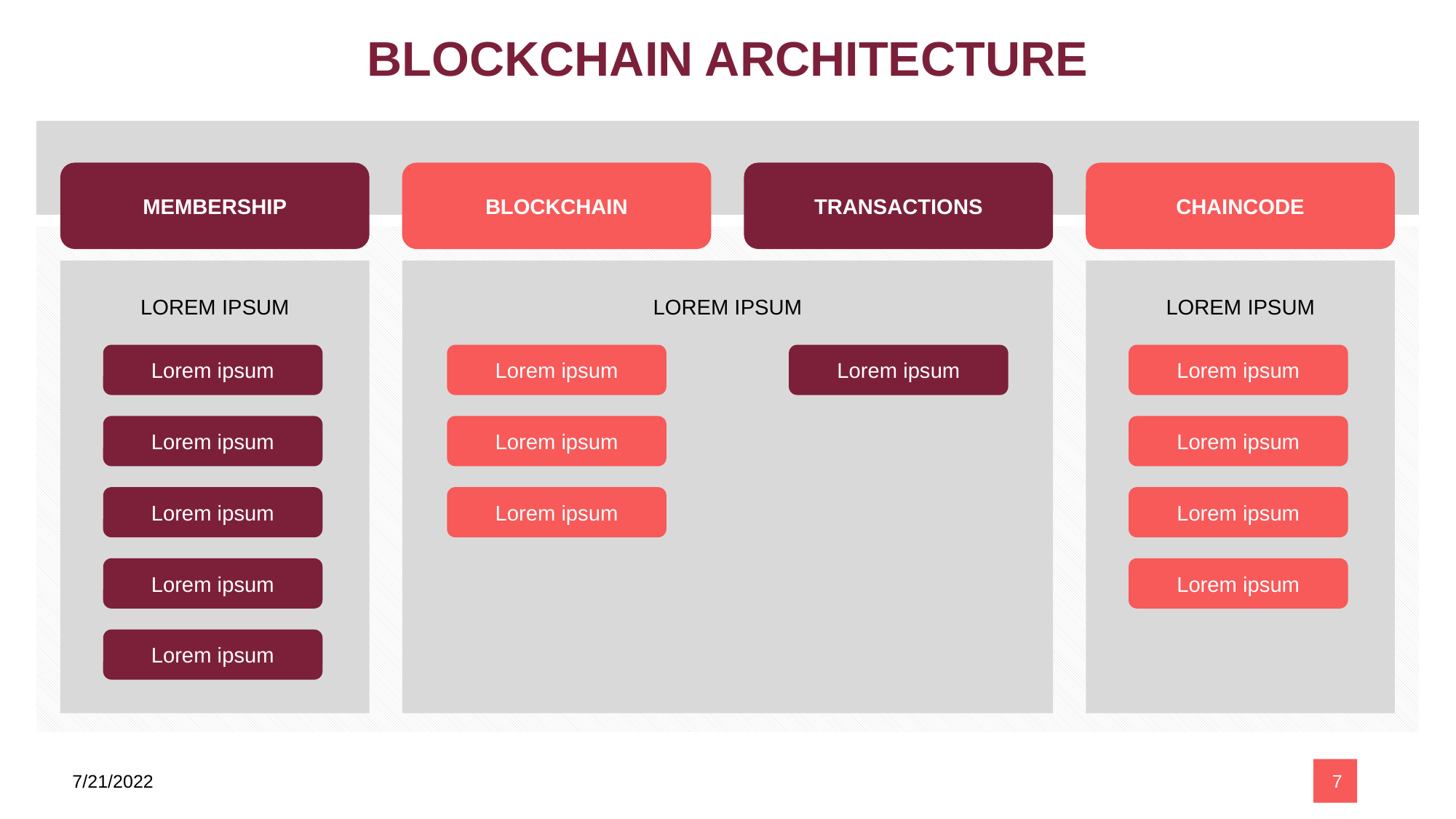

BLOCKCHAIN ARCHITECTURE

MEMBERSHIP
BLOCKCHAIN
TRANSACTIONS
CHAINCODE

LOREM IPSUM
LOREM IPSUM
LOREM IPSUM
Lorem ipsum
Lorem ipsum
Lorem ipsum
Lorem ipsum
Lorem ipsum
Lorem ipsum
Lorem ipsum
Lorem ipsum
Lorem ipsum
Lorem ipsum
Lorem ipsum
Lorem ipsum
Lorem ipsum
7/21/2022
7